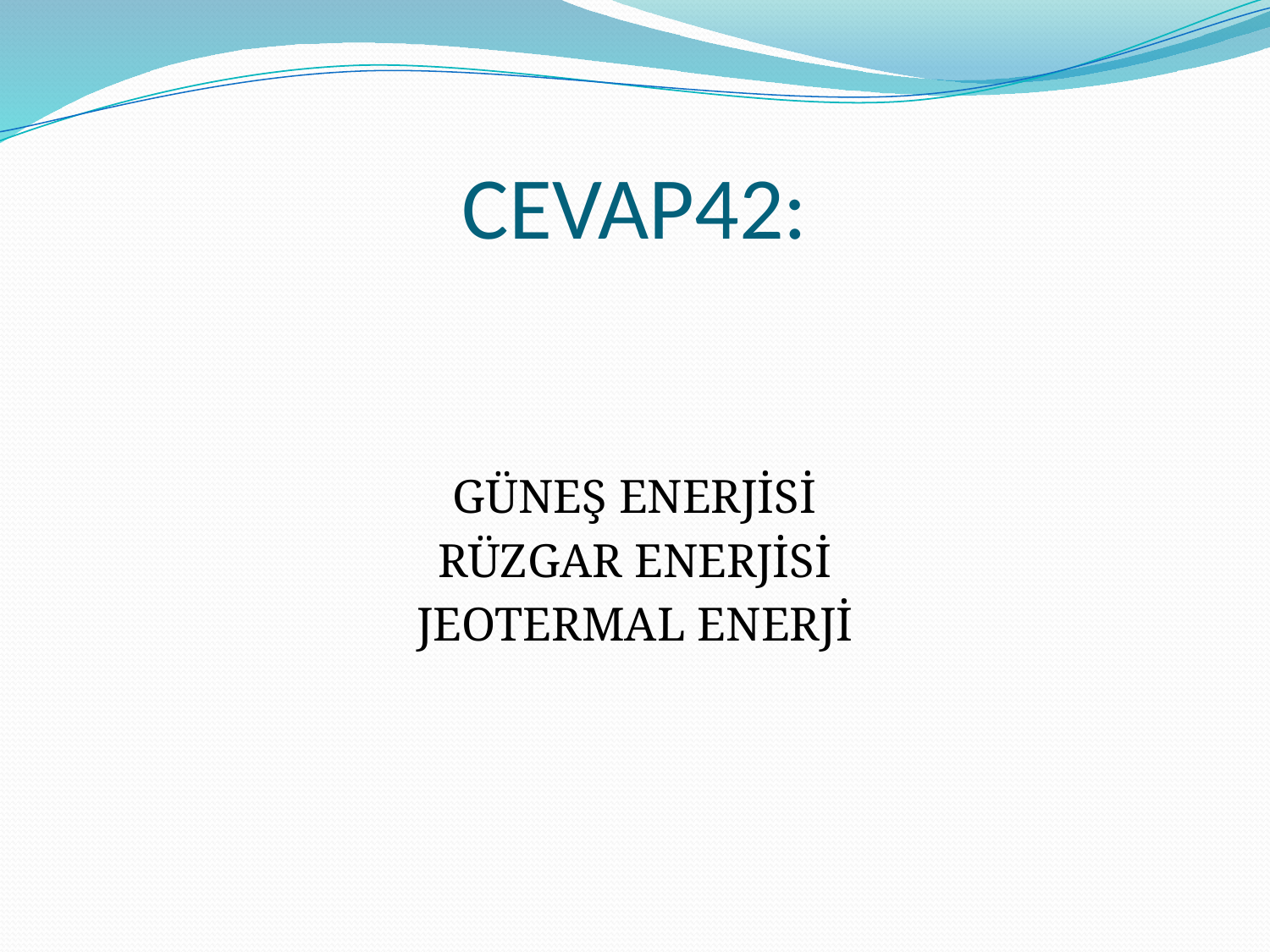

# CEVAP42:

GÜNEŞ ENERJİSİ
RÜZGAR ENERJİSİ
JEOTERMAL ENERJİ